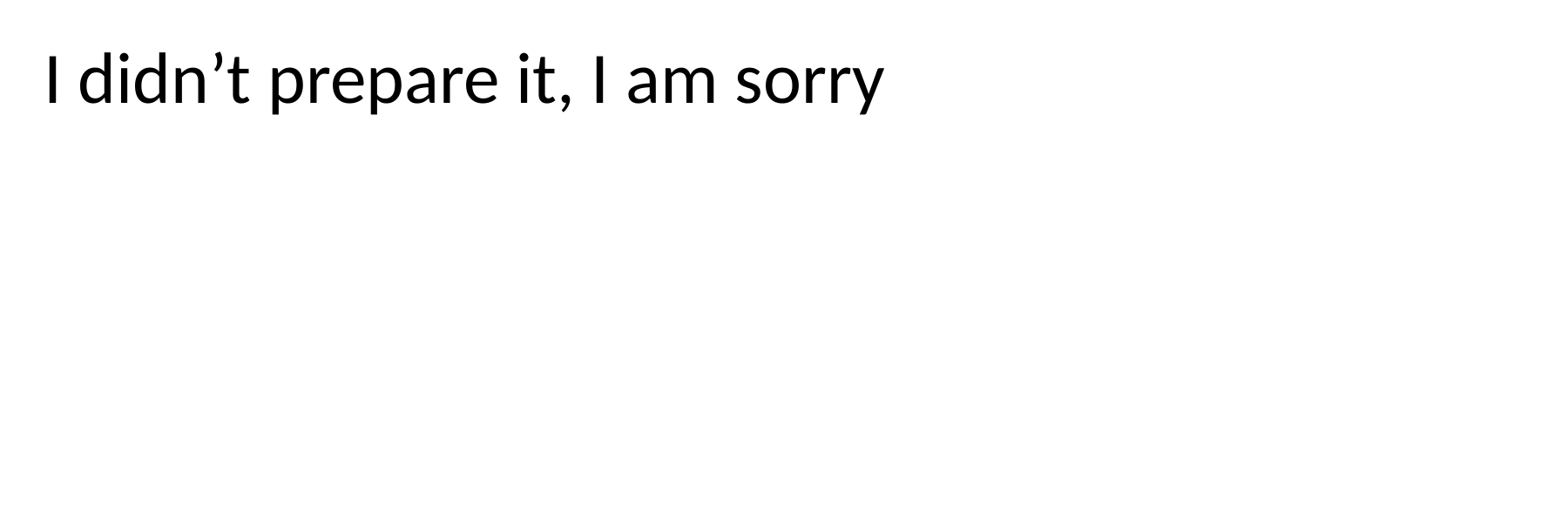

I didn’t prepare it, I am sorry